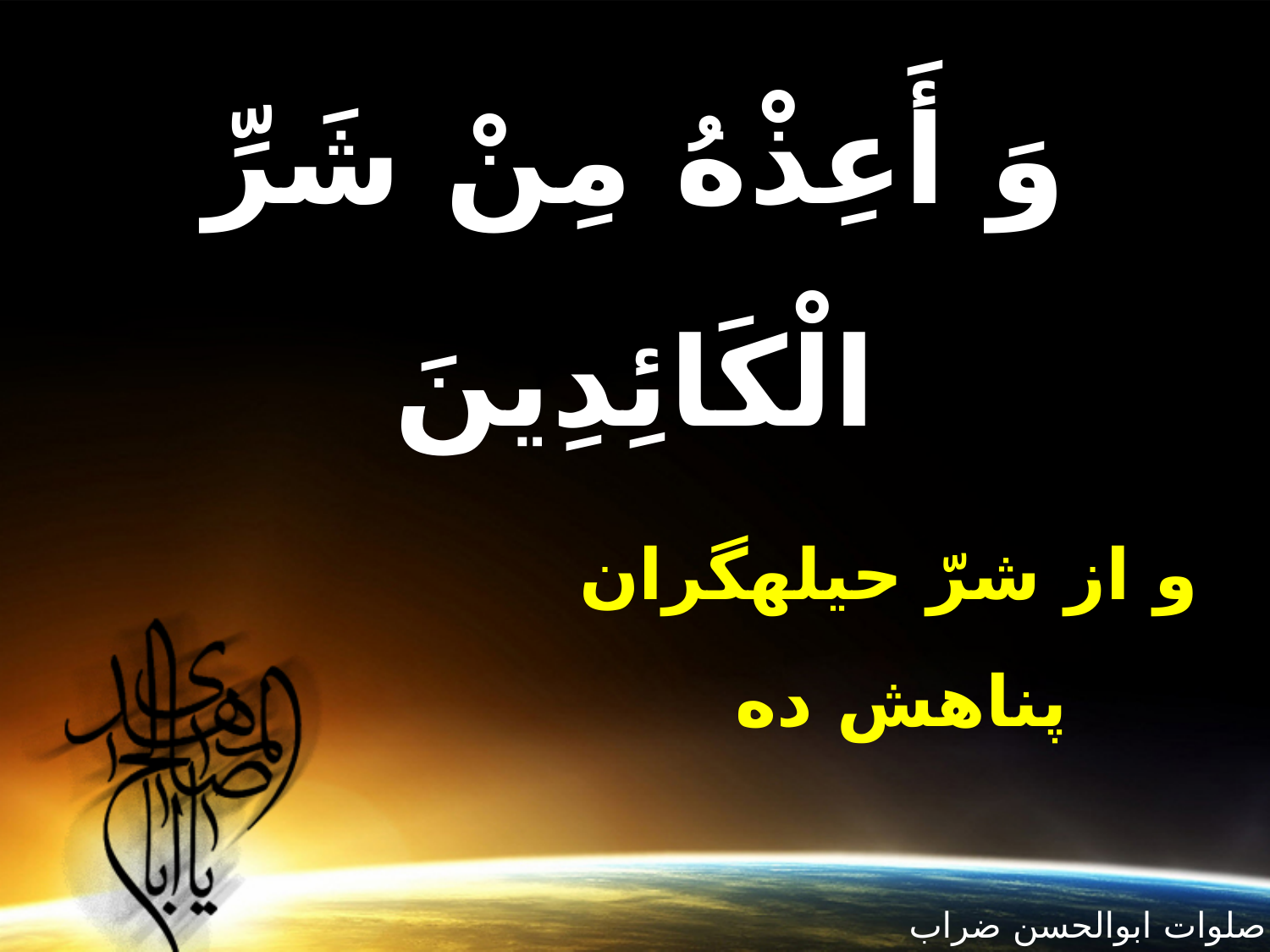

وَ أَعِذْهُ مِنْ شَرِّ الْكَائِدِينَ
و از شرّ حيله‏گران پناهش ده